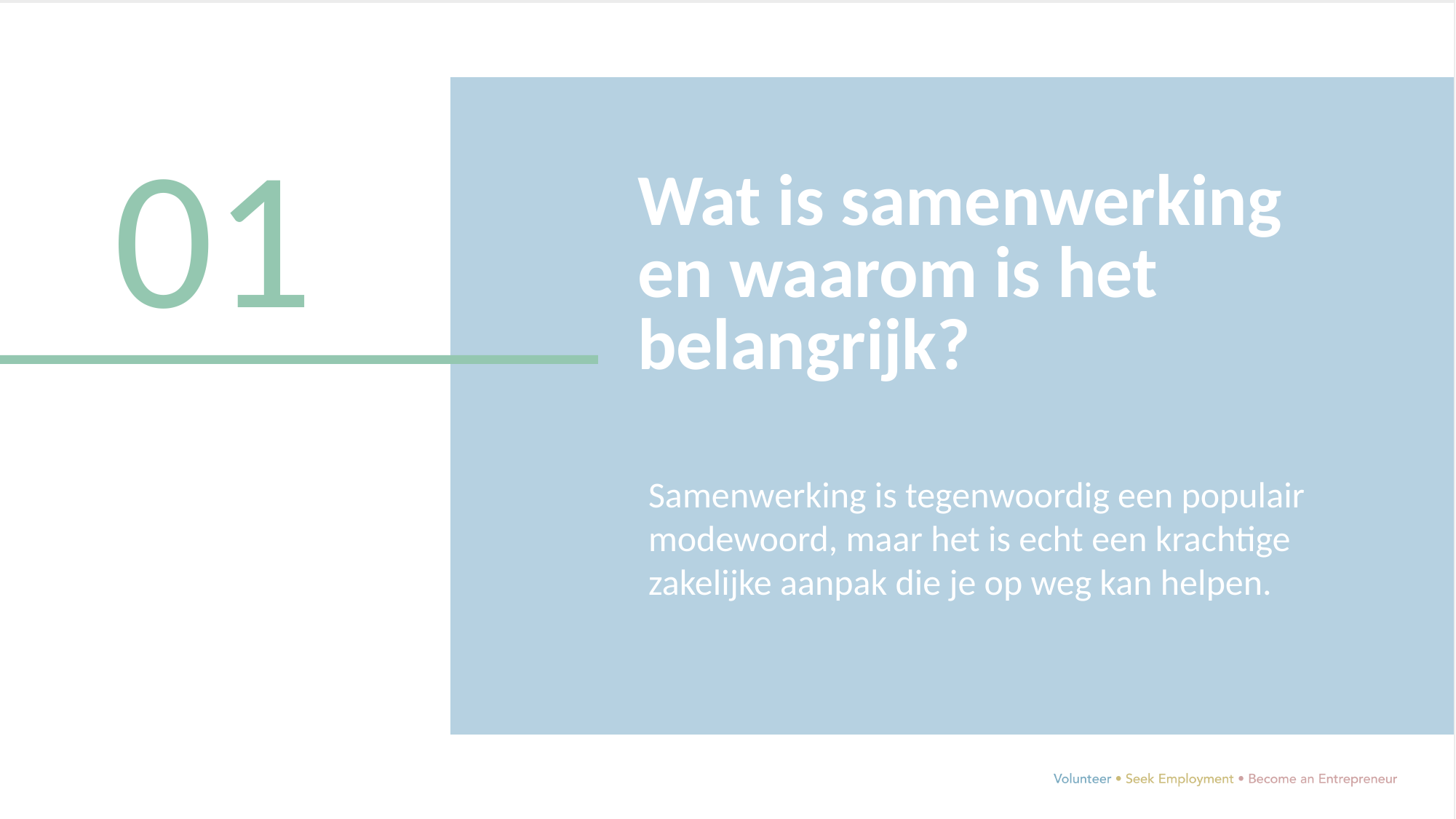

01
Wat is samenwerking en waarom is het belangrijk?

Samenwerking is tegenwoordig een populair modewoord, maar het is echt een krachtige zakelijke aanpak die je op weg kan helpen.